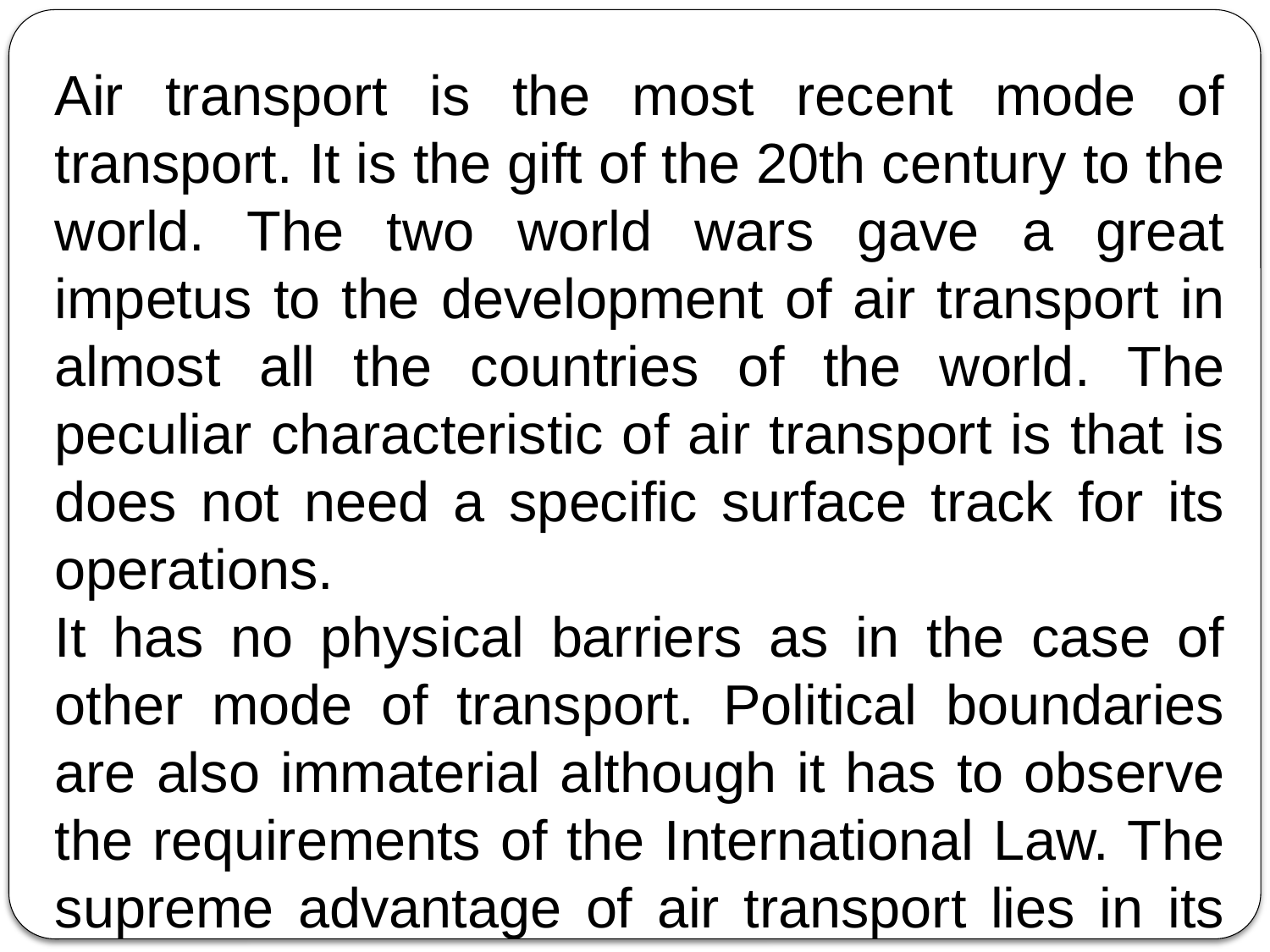

Air transport is the most recent mode of transport. It is the gift of the 20th century to the world. The two world wars gave a great impetus to the development of air transport in almost all the countries of the world. The peculiar characteristic of air transport is that is does not need a specific surface track for its operations.
It has no physical barriers as in the case of other mode of transport. Political boundaries are also immaterial although it has to observe the requirements of the International Law. The supreme advantage of air transport lies in its quickness